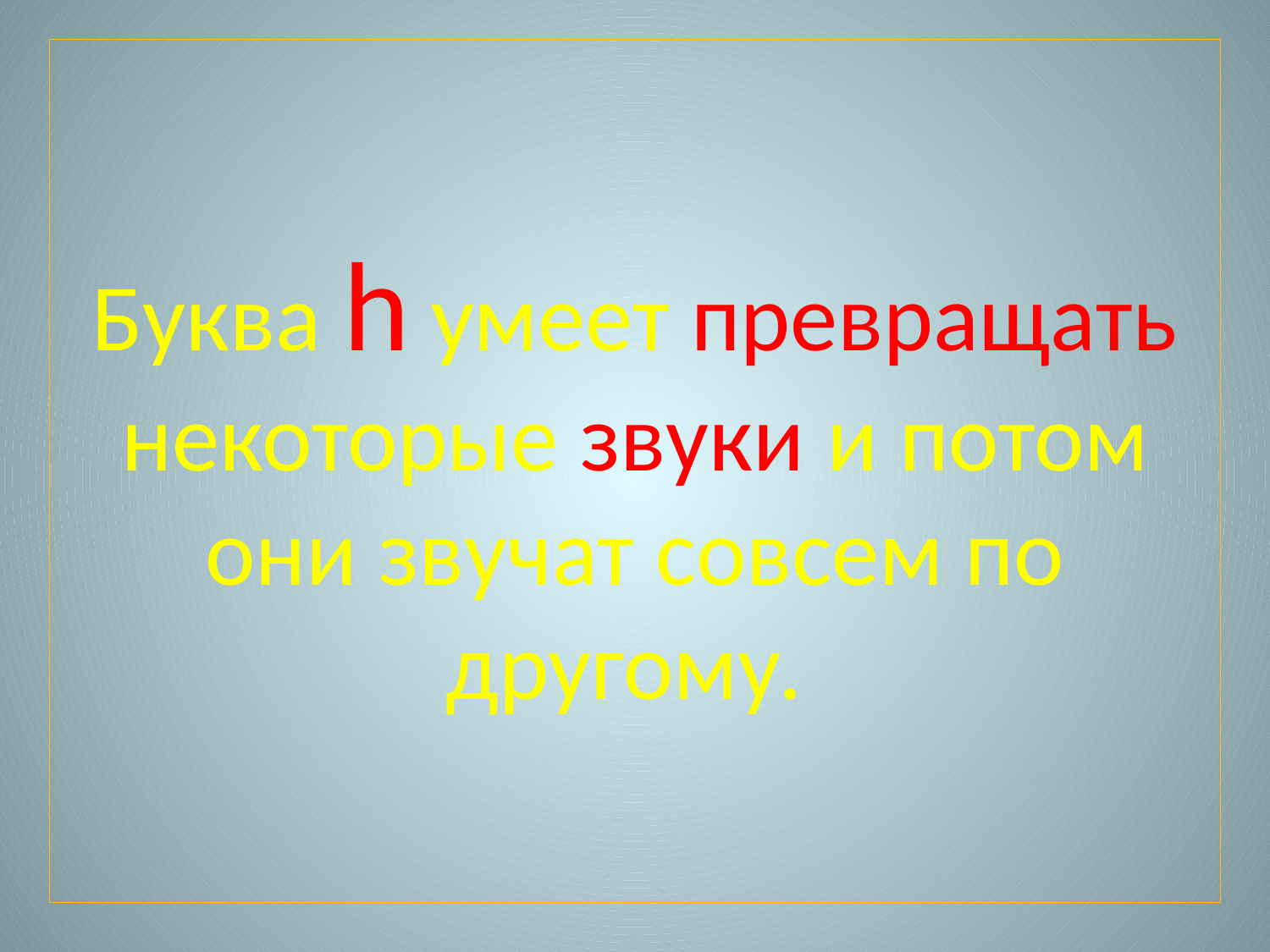

# Буква h умеет превращать некоторые звуки и потом они звучат совсем по другому.